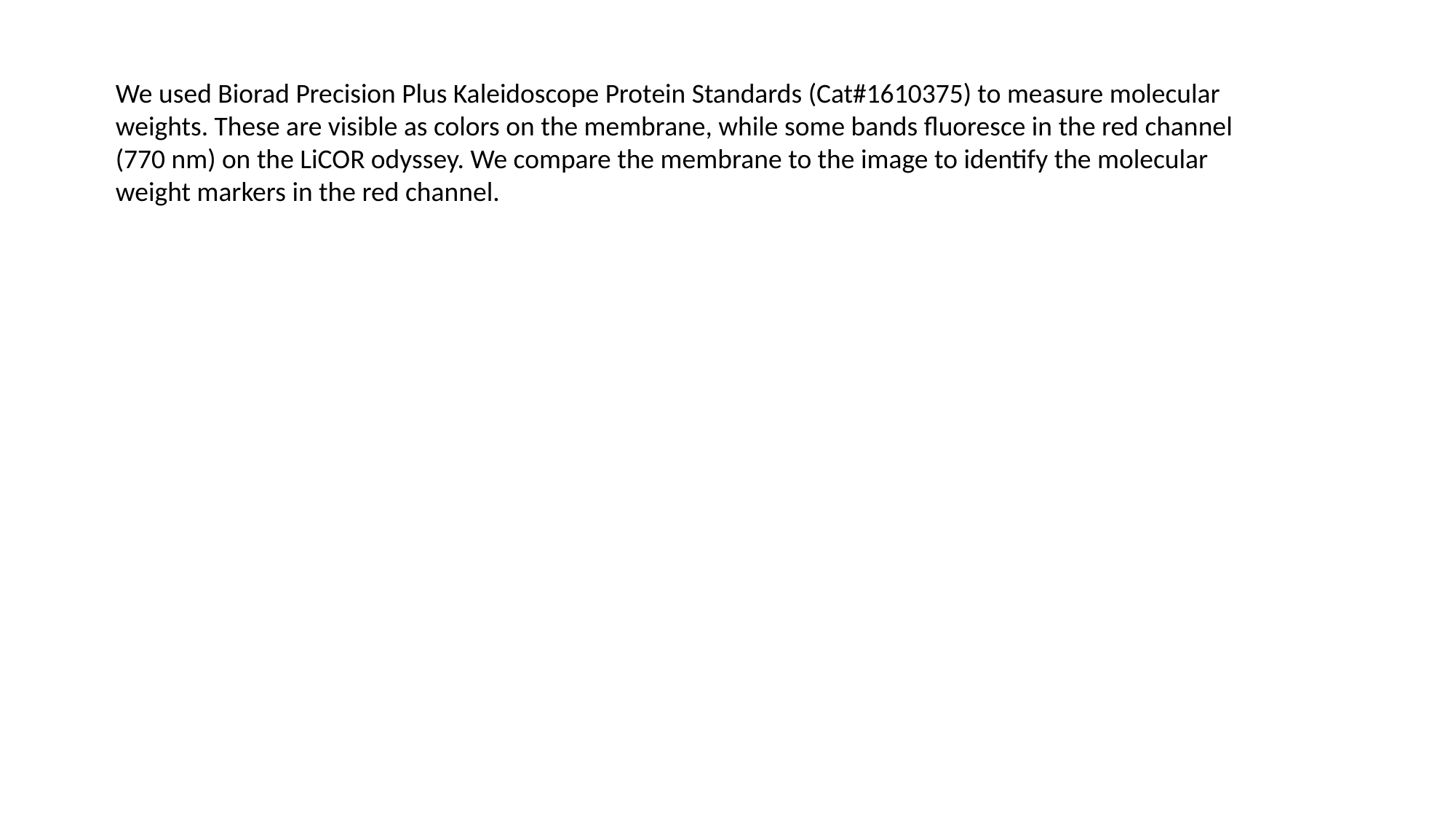

We used Biorad Precision Plus Kaleidoscope Protein Standards (Cat#1610375) to measure molecular weights. These are visible as colors on the membrane, while some bands fluoresce in the red channel (770 nm) on the LiCOR odyssey. We compare the membrane to the image to identify the molecular weight markers in the red channel.